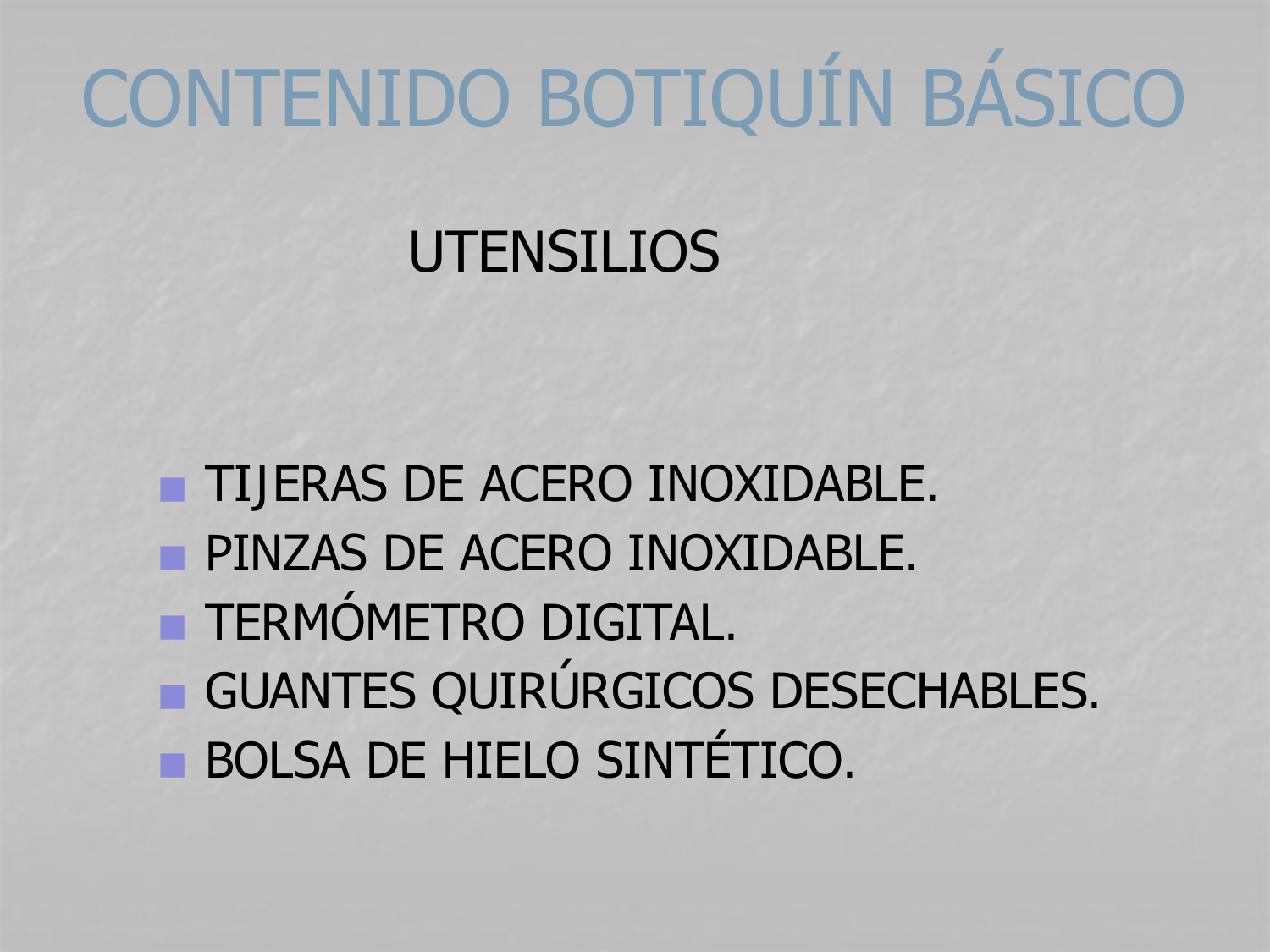

# CONTENIDO BOTIQUÍN BÁSICO
UTENSILIOS
TIJERAS DE ACERO INOXIDABLE.
PINZAS DE ACERO INOXIDABLE.
TERMÓMETRO DIGITAL.
GUANTES QUIRÚRGICOS DESECHABLES.
BOLSA DE HIELO SINTÉTICO.